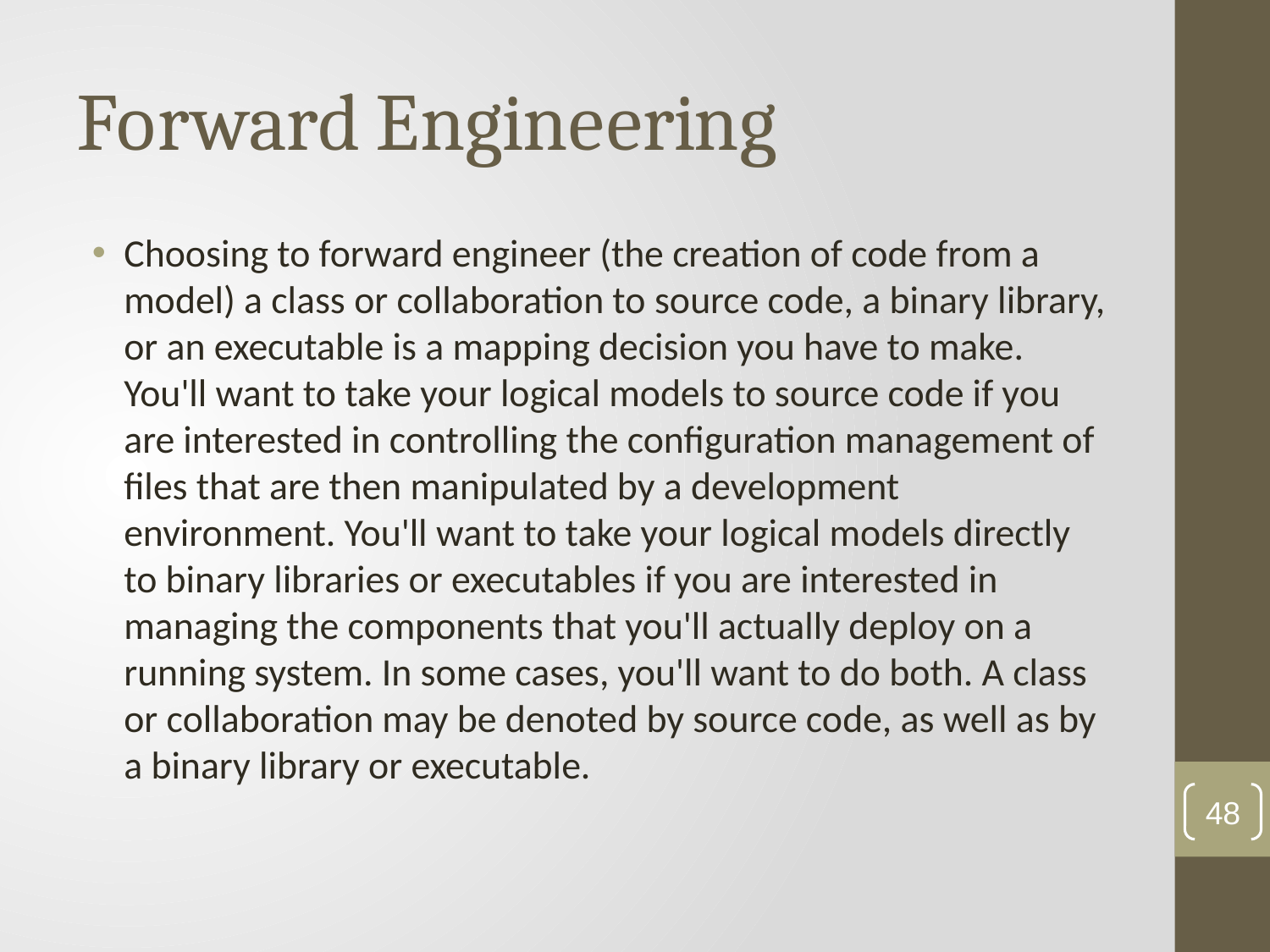

# Forward Engineering
Choosing to forward engineer (the creation of code from a model) a class or collaboration to source code, a binary library, or an executable is a mapping decision you have to make. You'll want to take your logical models to source code if you are interested in controlling the configuration management of files that are then manipulated by a development environment. You'll want to take your logical models directly to binary libraries or executables if you are interested in managing the components that you'll actually deploy on a running system. In some cases, you'll want to do both. A class or collaboration may be denoted by source code, as well as by a binary library or executable.
48